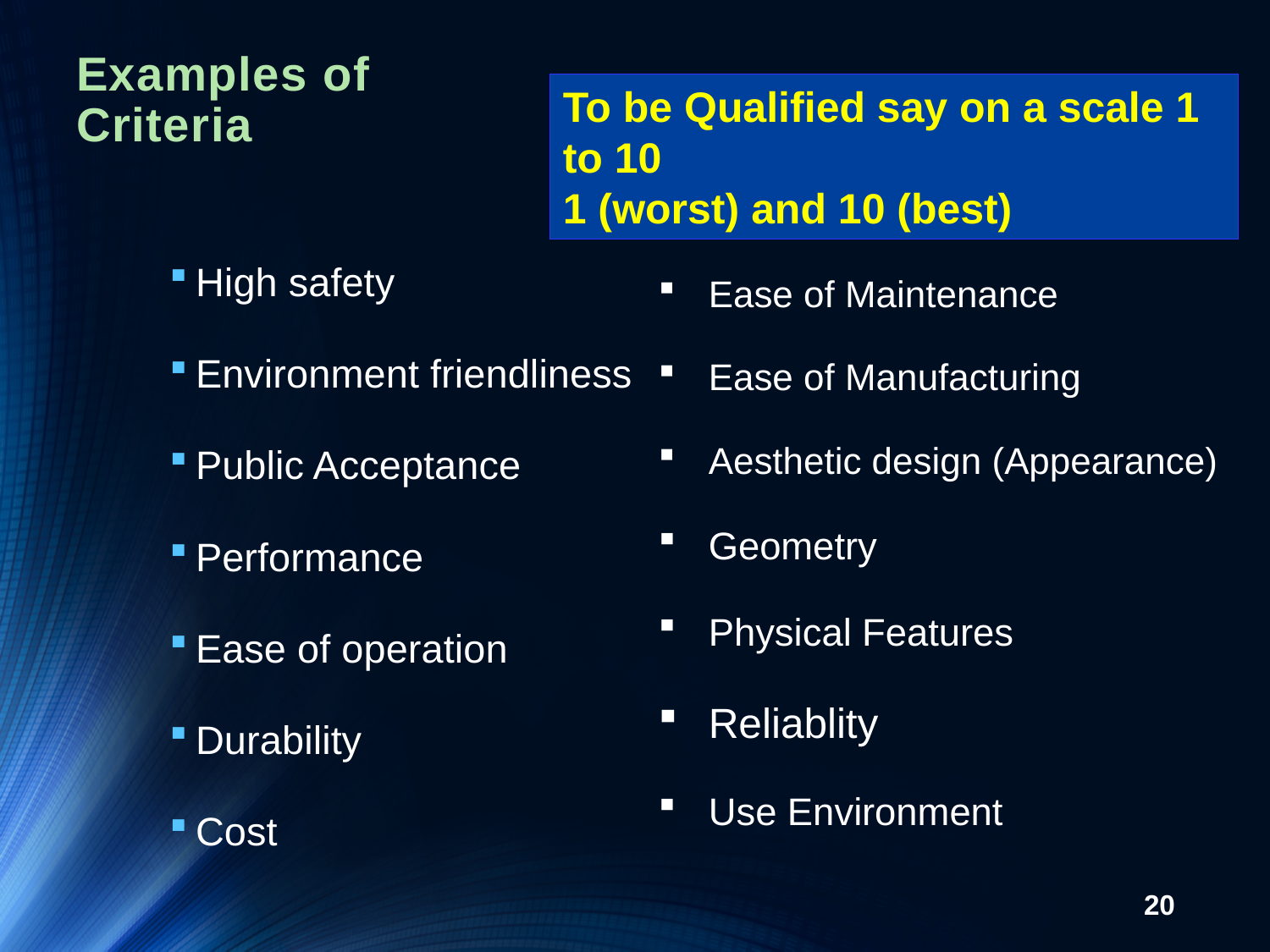

# Examples of Criteria
To be Qualified say on a scale 1 to 10
1 (worst) and 10 (best)
High safety
Environment friendliness
Public Acceptance
Performance
Ease of operation
Durability
Cost
Ease of Maintenance
Ease of Manufacturing
Aesthetic design (Appearance)
Geometry
Physical Features
Reliablity
Use Environment

20